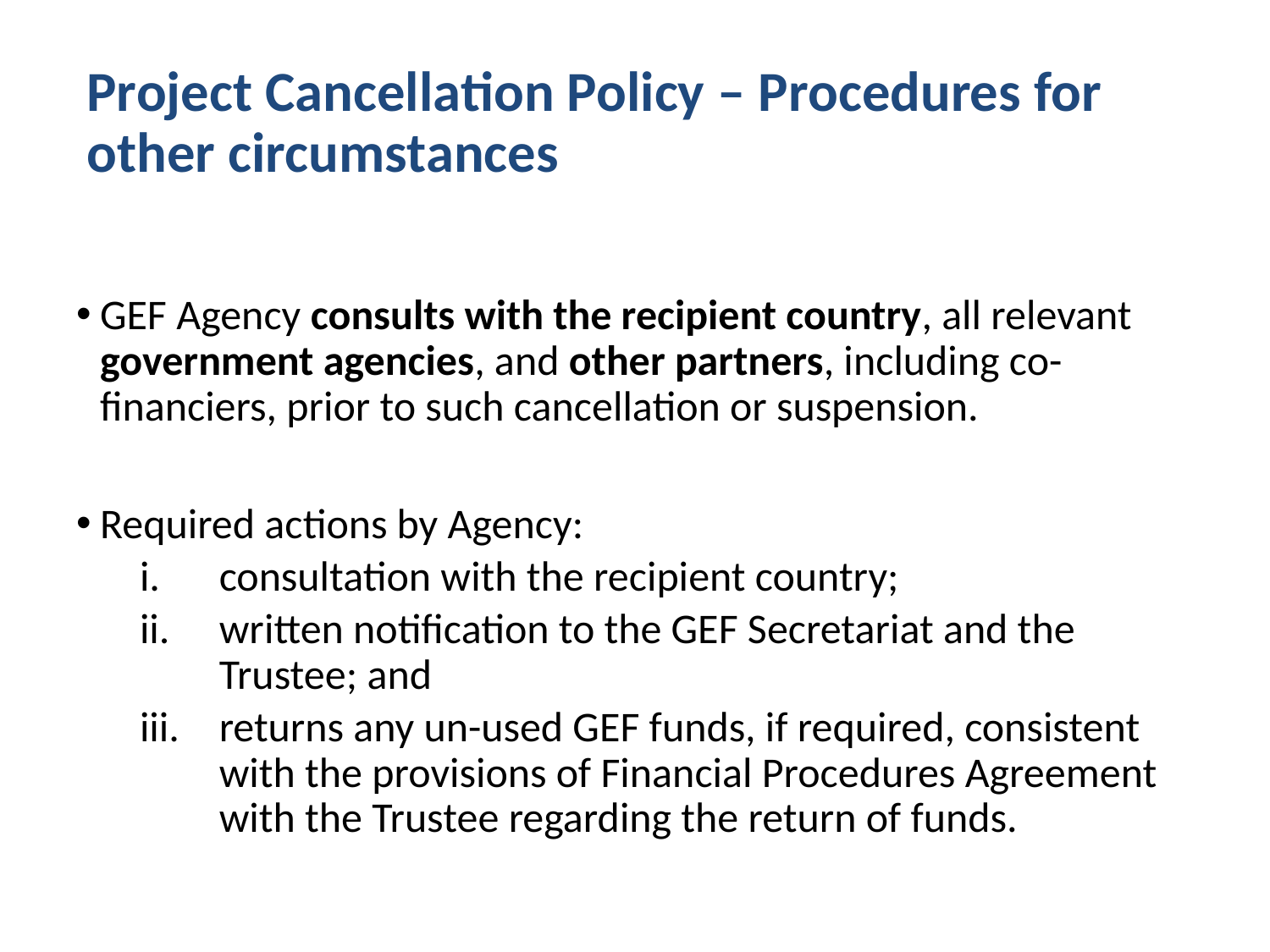

# Project Cancellation Policy – Procedures for other circumstances
GEF Agency consults with the recipient country, all relevant government agencies, and other partners, including co-financiers, prior to such cancellation or suspension.

Required actions by Agency:
consultation with the recipient country;
written notification to the GEF Secretariat and the Trustee; and
returns any un-used GEF funds, if required, consistent with the provisions of Financial Procedures Agreement with the Trustee regarding the return of funds.